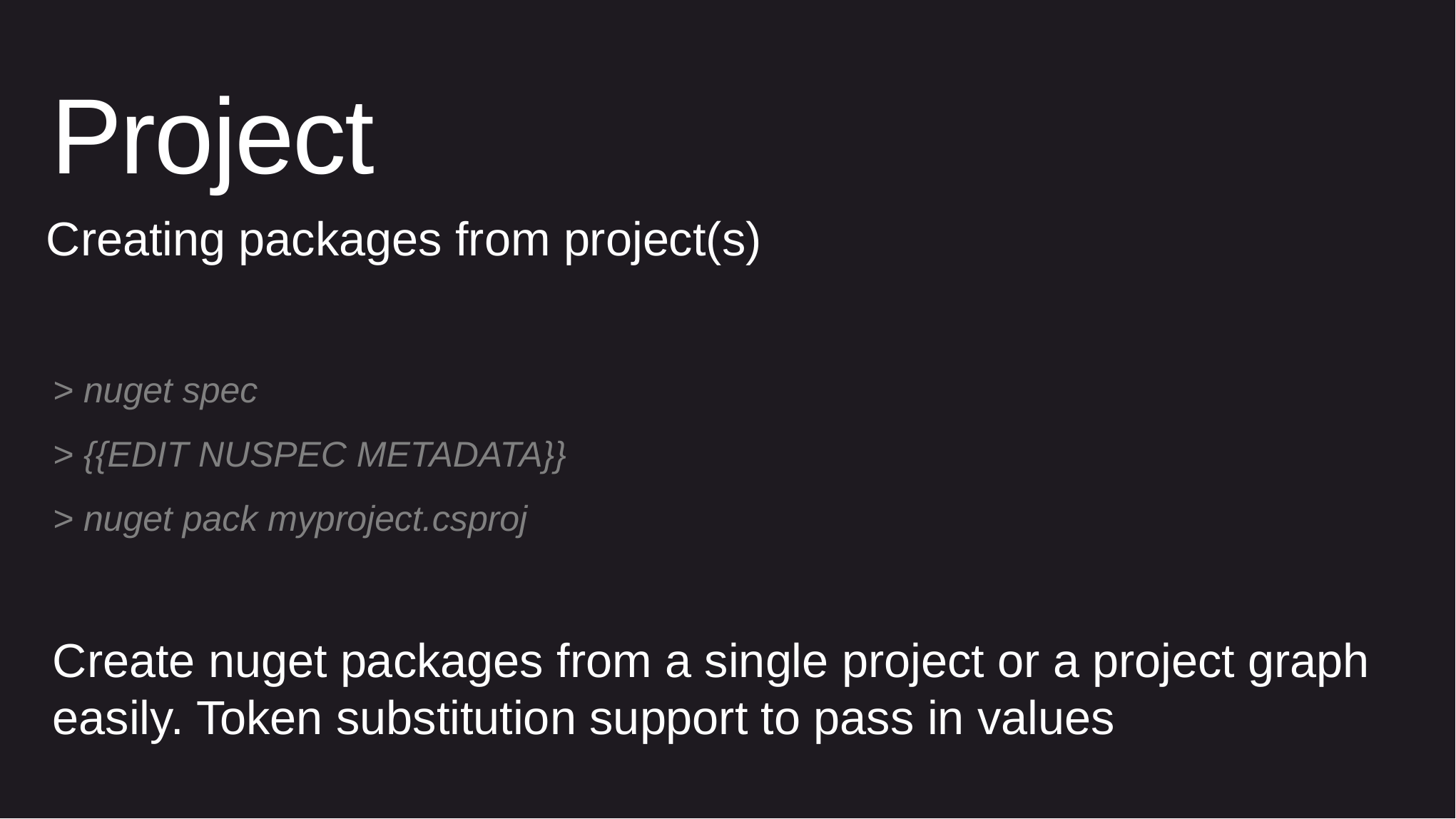

# Project
Creating packages from project(s)
> nuget spec

> {{EDIT NUSPEC METADATA}}

> nuget pack myproject.csproj
Create nuget packages from a single project or a project graph easily. Token substitution support to pass in values